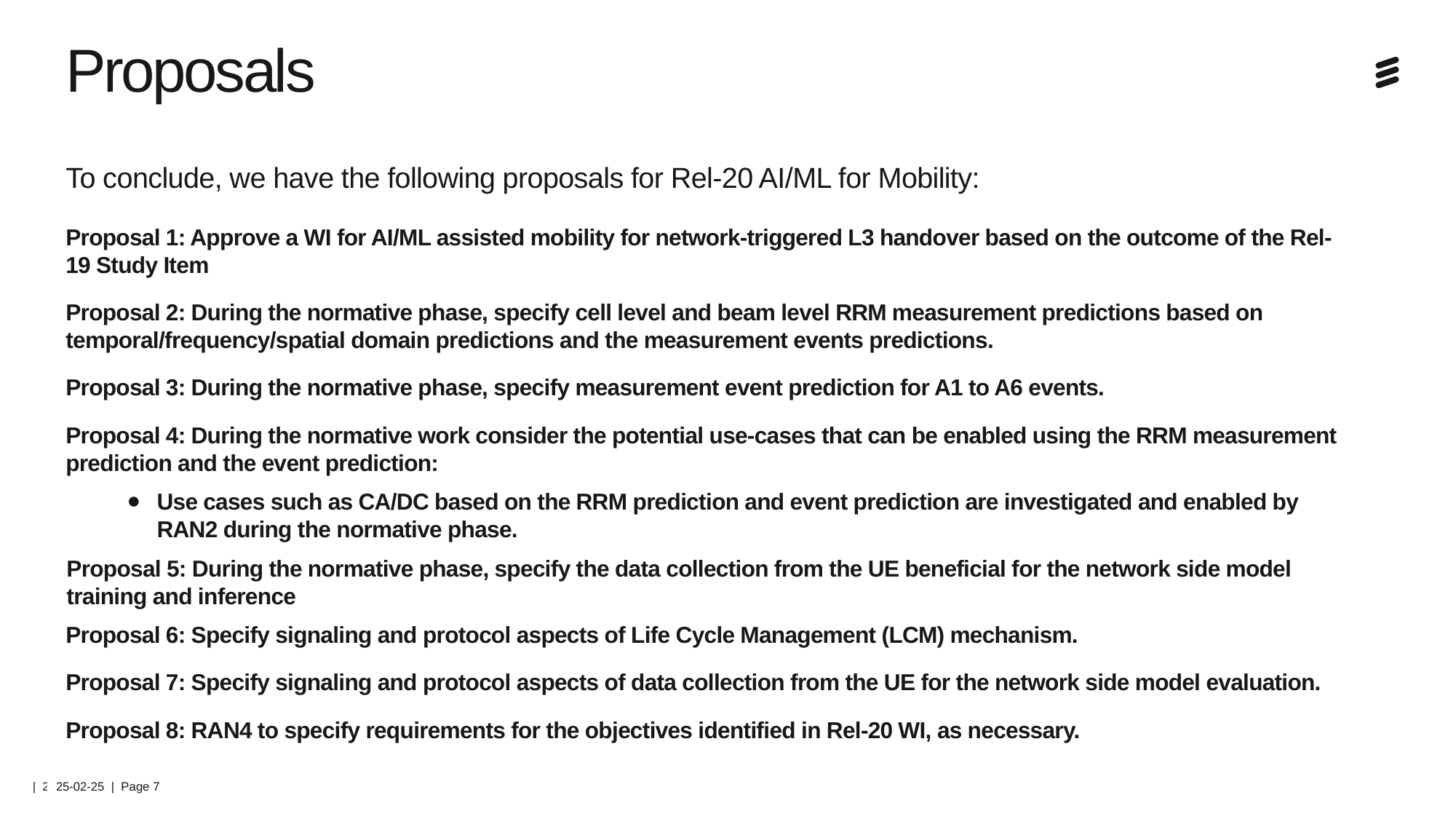

# Proposals
To conclude, we have the following proposals for Rel-20 AI/ML for Mobility:
Proposal 1: Approve a WI for AI/ML assisted mobility for network-triggered L3 handover based on the outcome of the Rel-19 Study Item
Proposal 2: During the normative phase, specify cell level and beam level RRM measurement predictions based on temporal/frequency/spatial domain predictions and the measurement events predictions.
Proposal 3: During the normative phase, specify measurement event prediction for A1 to A6 events.
Proposal 4: During the normative work consider the potential use-cases that can be enabled using the RRM measurement prediction and the event prediction:
Use cases such as CA/DC based on the RRM prediction and event prediction are investigated and enabled by RAN2 during the normative phase.
Proposal 5: During the normative phase, specify the data collection from the UE beneficial for the network side model training and inference
Proposal 6: Specify signaling and protocol aspects of Life Cycle Management (LCM) mechanism.
Proposal 7: Specify signaling and protocol aspects of data collection from the UE for the network side model evaluation.
Proposal 8: RAN4 to specify requirements for the objectives identified in Rel-20 WI, as necessary.